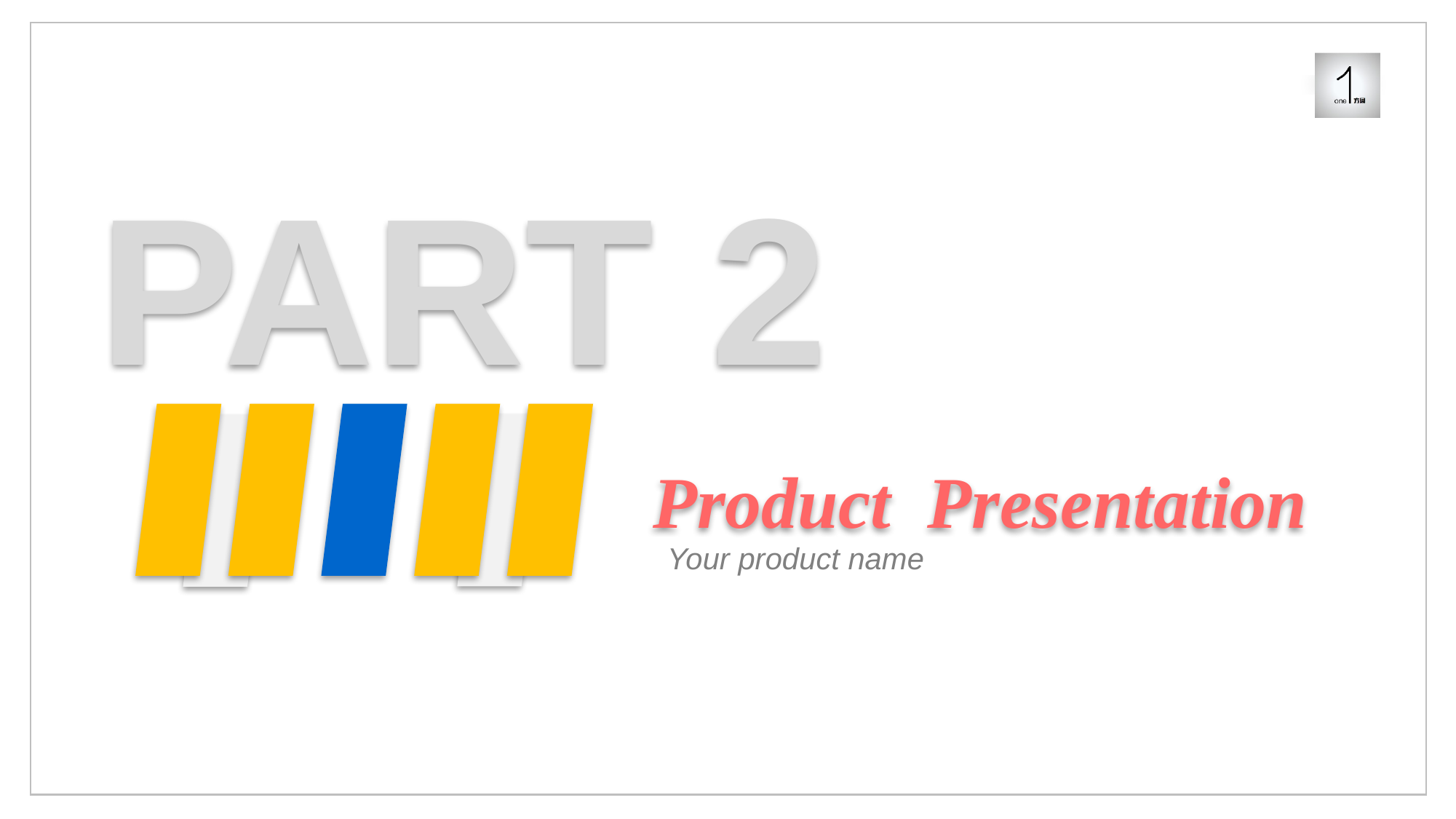

PART 2

Product  Presentation
Your product name